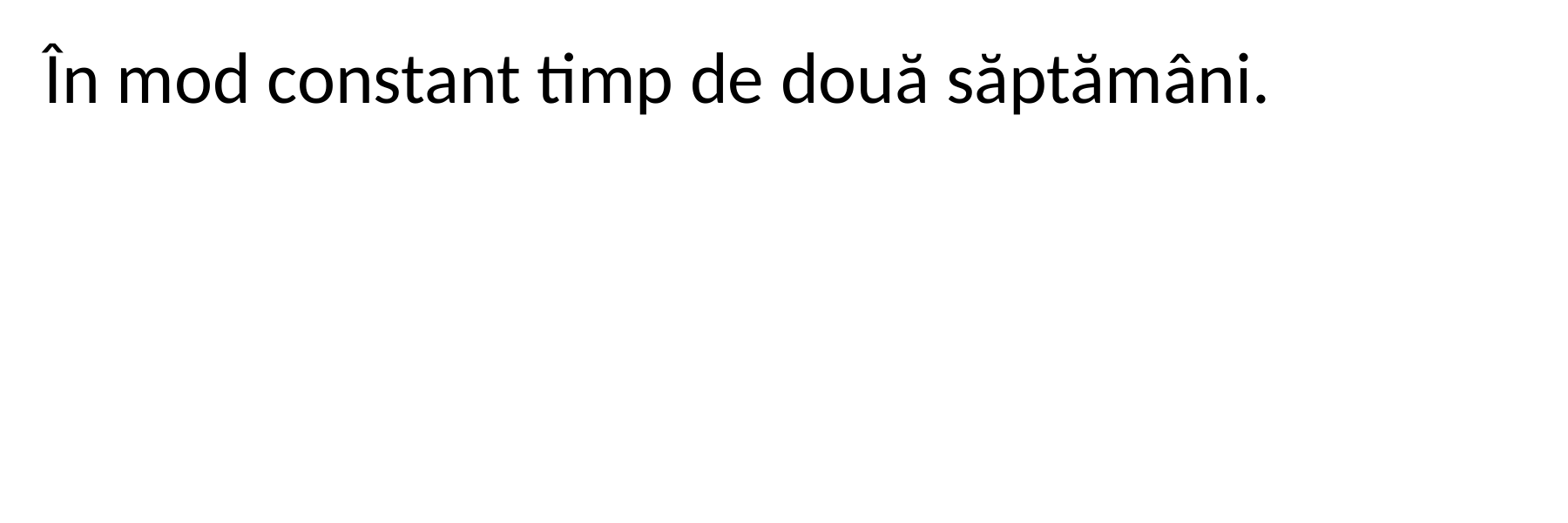

În mod constant timp de două săptămâni.